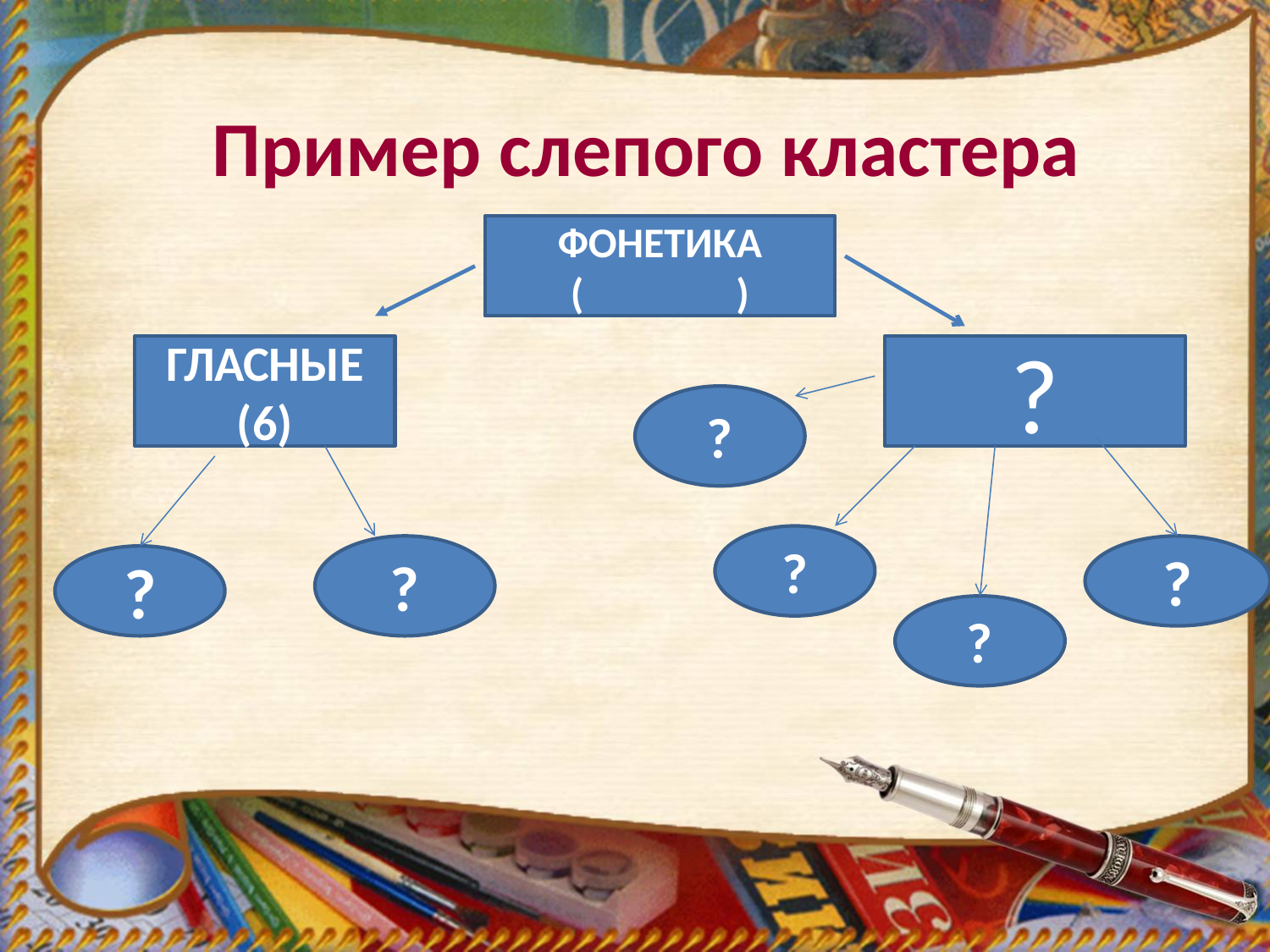

# Пример слепого кластера
ФОНЕТИКА
(                )

ГЛАСНЫЕ
(6)
?
?
?
?
?
?
?